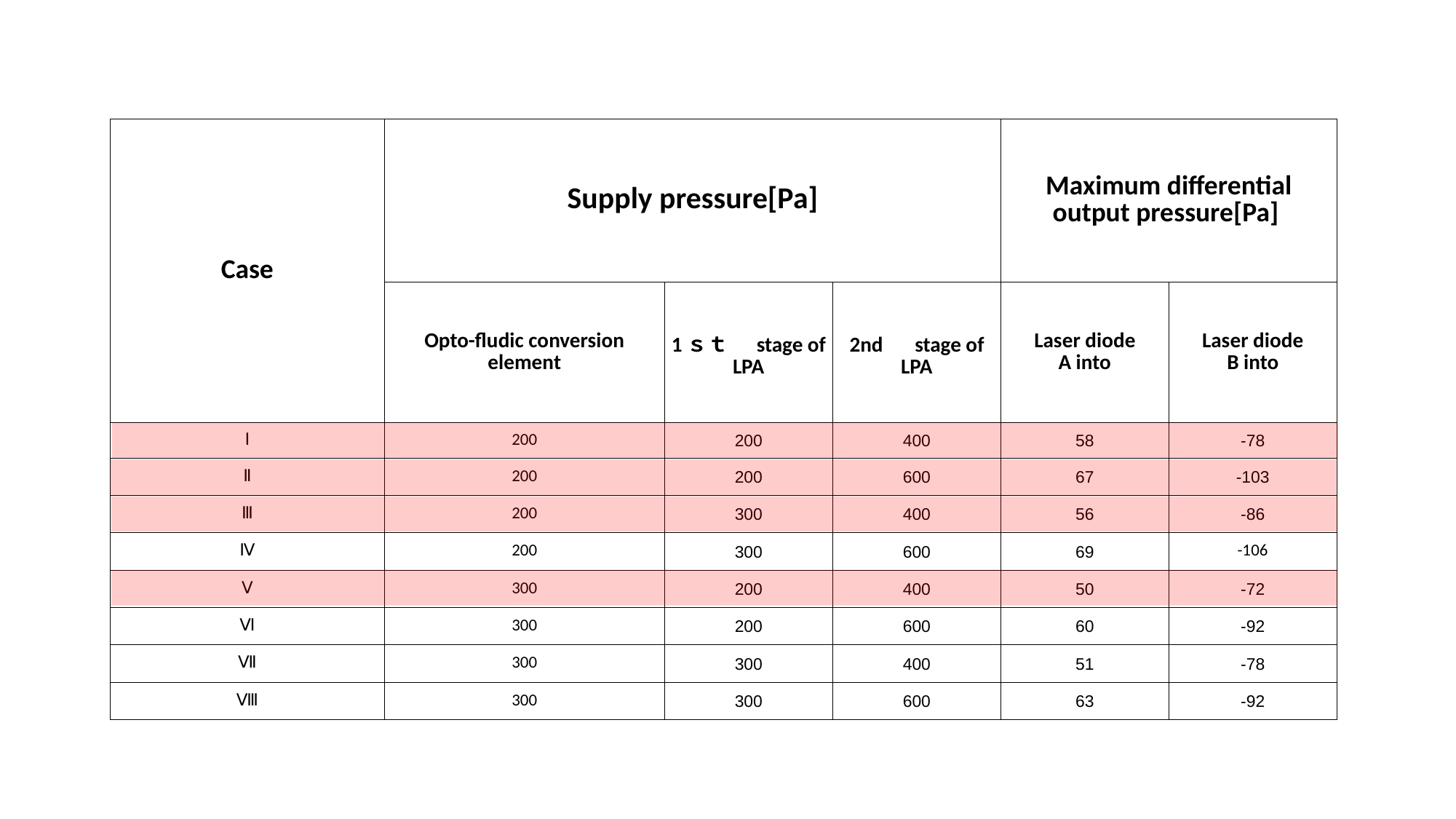

| Case | Supply pressure[Pa] |  |  | Maximum differential output pressure[Pa] |  |
| --- | --- | --- | --- | --- | --- |
|  | Opto-fludic conversion element | 1ｓｔ　stage of LPA | 2nd　stage of LPA | Laser diode A into | Laser diode B into |
| Ⅰ | 200 | 200 | 400 | 58 | -78 |
| Ⅱ | 200 | 200 | 600 | 67 | -103 |
| Ⅲ | 200 | 300 | 400 | 56 | -86 |
| Ⅳ | 200 | 300 | 600 | 69 | -106 |
| Ⅴ | 300 | 200 | 400 | 50 | -72 |
| Ⅵ | 300 | 200 | 600 | 60 | -92 |
| Ⅶ | 300 | 300 | 400 | 51 | -78 |
| Ⅷ | 300 | 300 | 600 | 63 | -92 |